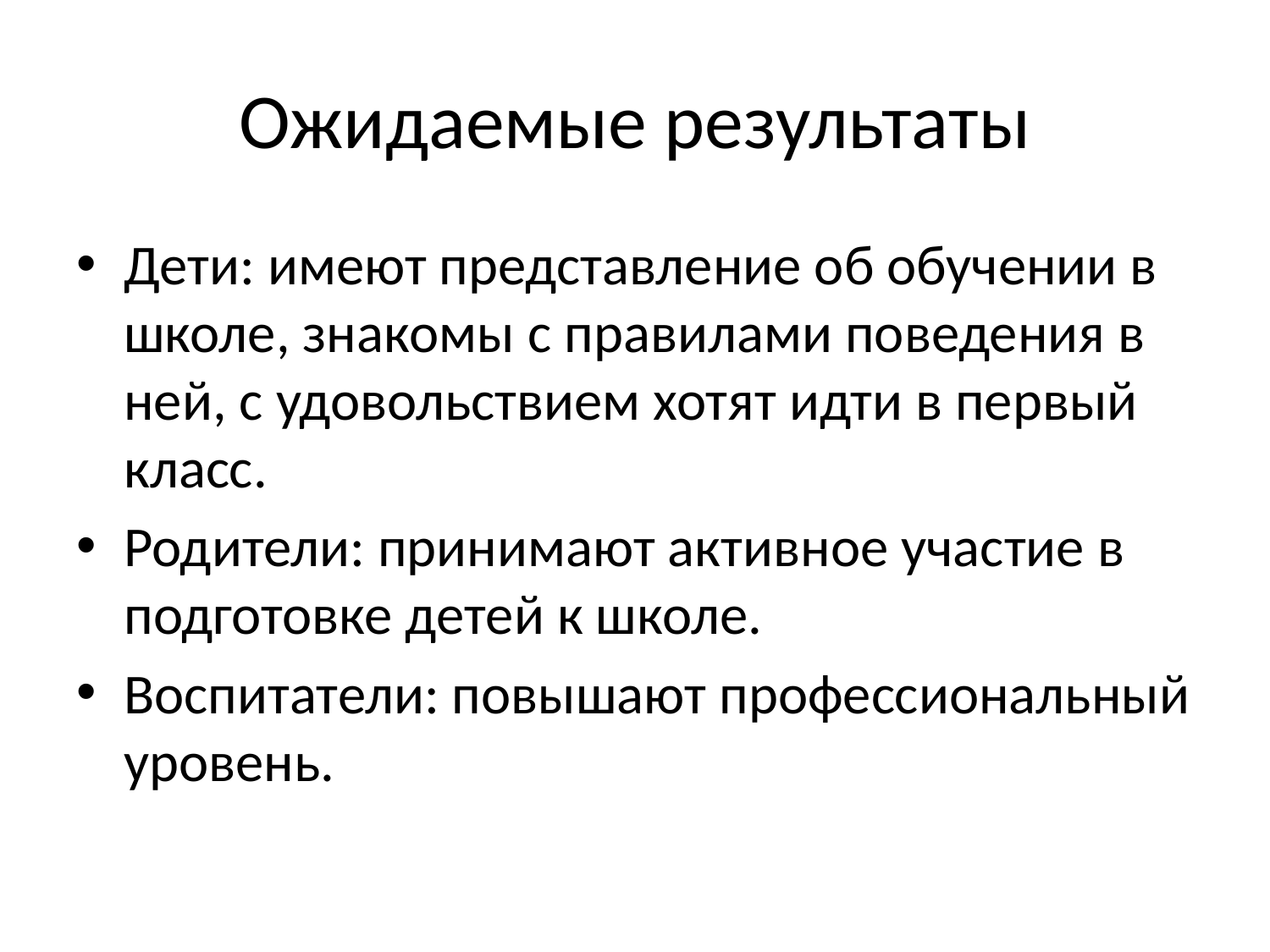

# Ожидаемые результаты
Дети: имеют представление об обучении в школе, знакомы с правилами поведения в ней, с удовольствием хотят идти в первый класс.
Родители: принимают активное участие в подготовке детей к школе.
Воспитатели: повышают профессиональный уровень.